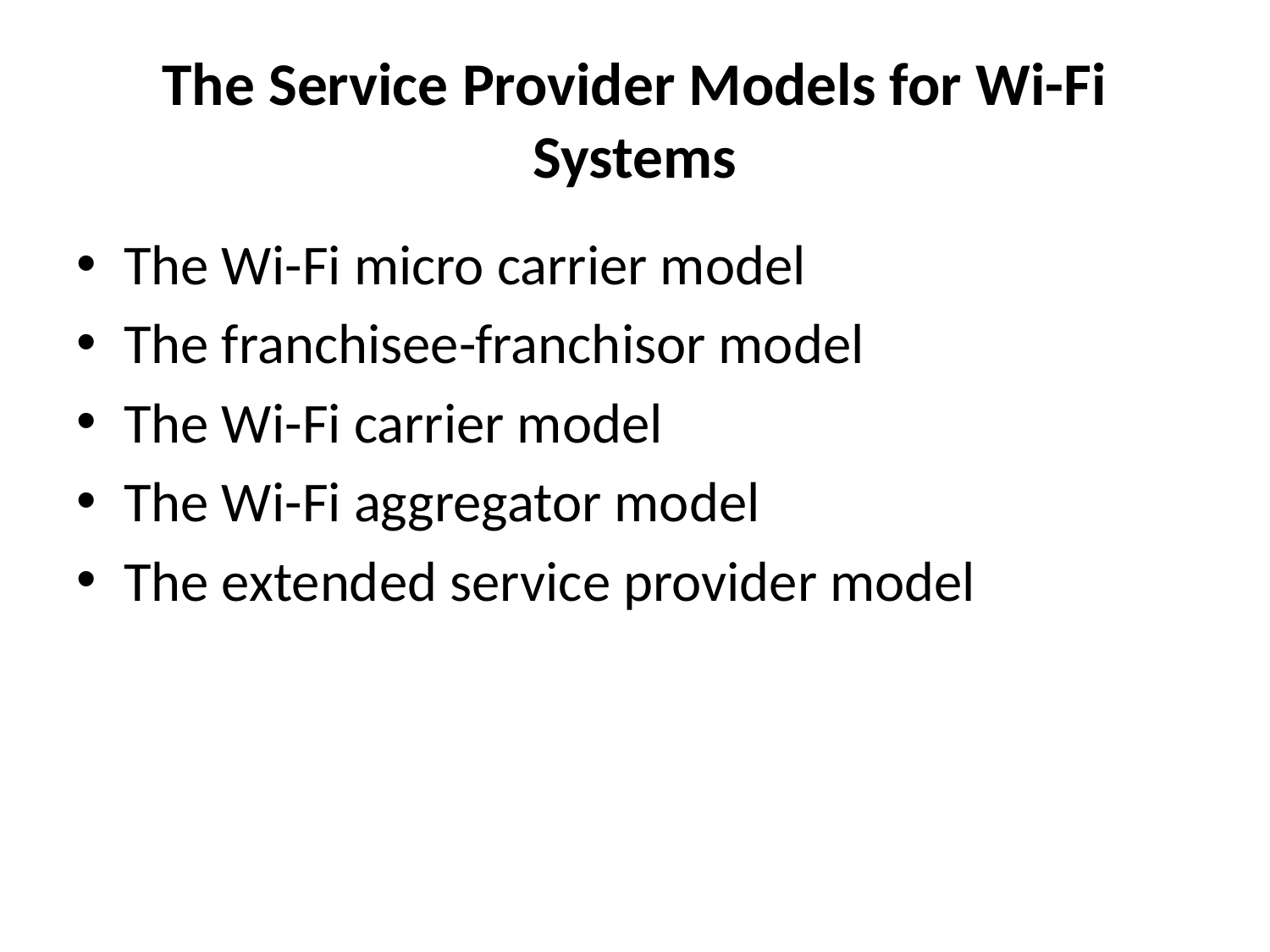

# The Service Provider Models for Wi-Fi Systems
The Wi-Fi micro carrier model
The franchisee-franchisor model
The Wi-Fi carrier model
The Wi-Fi aggregator model
The extended service provider model